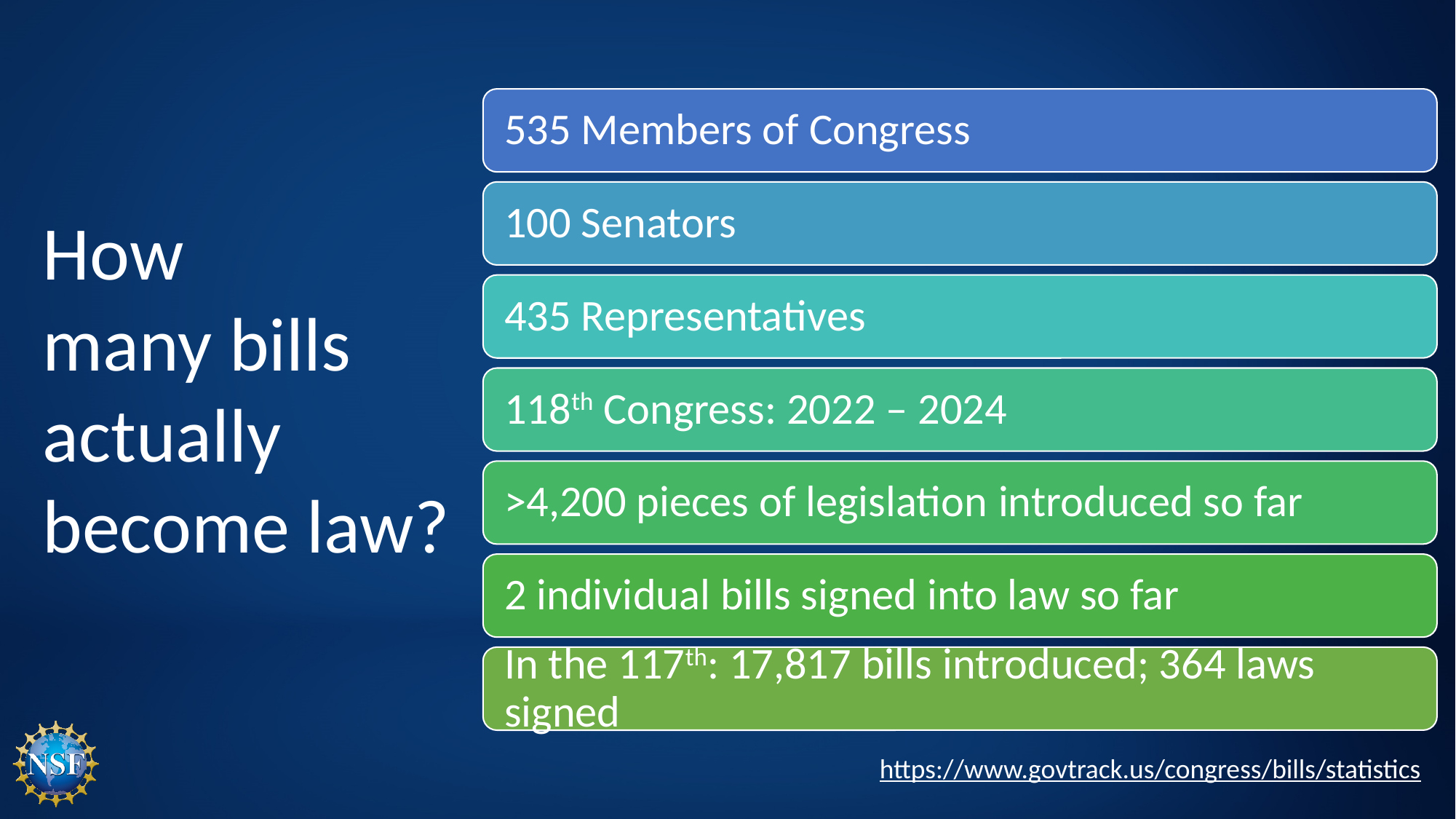

535 Members of Congress
100 Senators
435 Representatives
118th Congress: 2022 – 2024
>4,200 pieces of legislation introduced so far
2 individual bills signed into law so far
In the 117th: 17,817 bills introduced; 364 laws signed
How
many bills
actually
become law?
https://www.govtrack.us/congress/bills/statistics